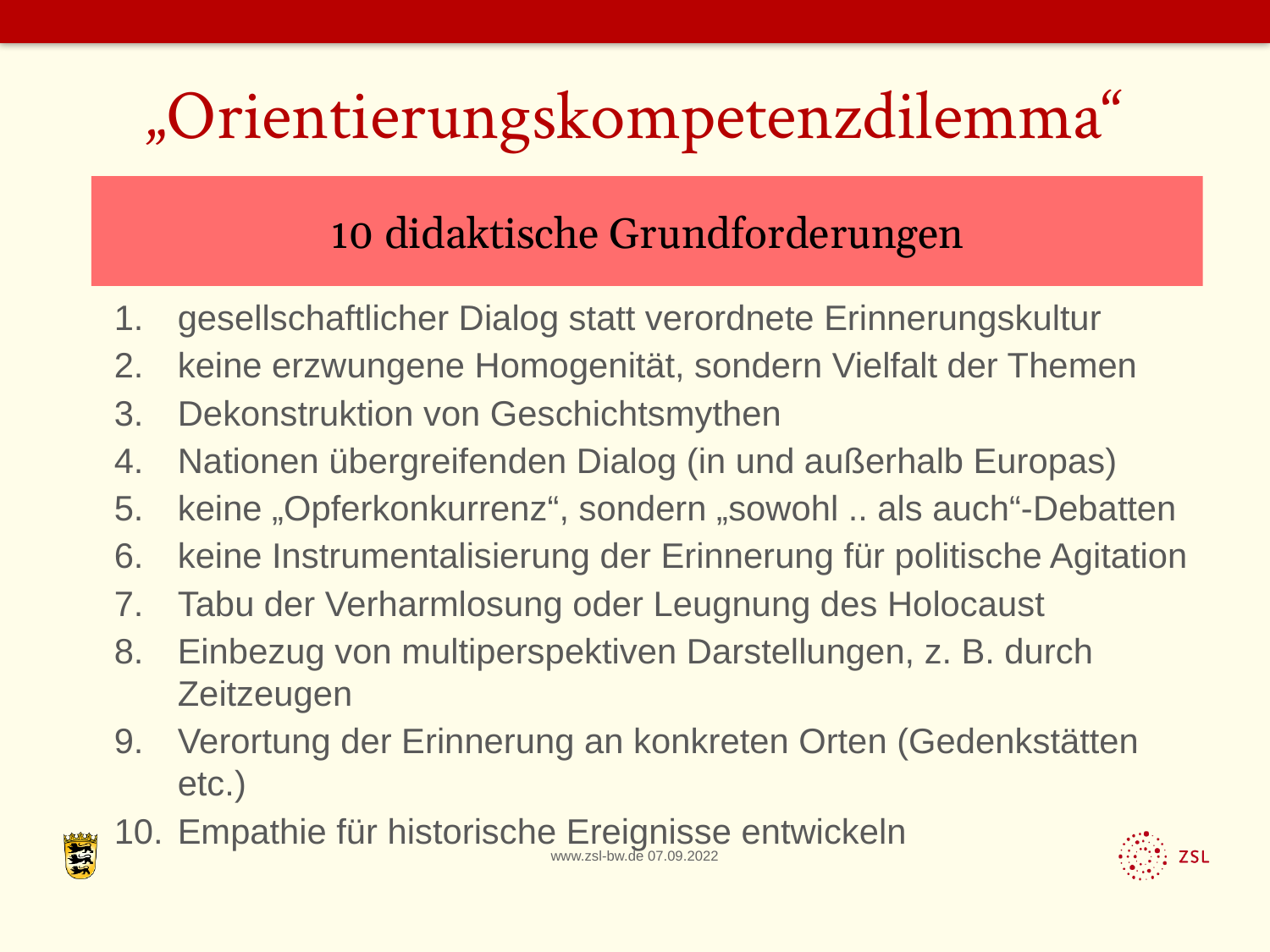

# „Orientierungskompetenzdilemma“
10 didaktische Grundforderungen
gesellschaftlicher Dialog statt verordnete Erinnerungskultur
keine erzwungene Homogenität, sondern Vielfalt der Themen
Dekonstruktion von Geschichtsmythen
Nationen übergreifenden Dialog (in und außerhalb Europas)
keine „Opferkonkurrenz“, sondern „sowohl .. als auch“-Debatten
keine Instrumentalisierung der Erinnerung für politische Agitation
Tabu der Verharmlosung oder Leugnung des Holocaust
Einbezug von multiperspektiven Darstellungen, z. B. durch Zeitzeugen
Verortung der Erinnerung an konkreten Orten (Gedenkstätten etc.)
Empathie für historische Ereignisse entwickeln